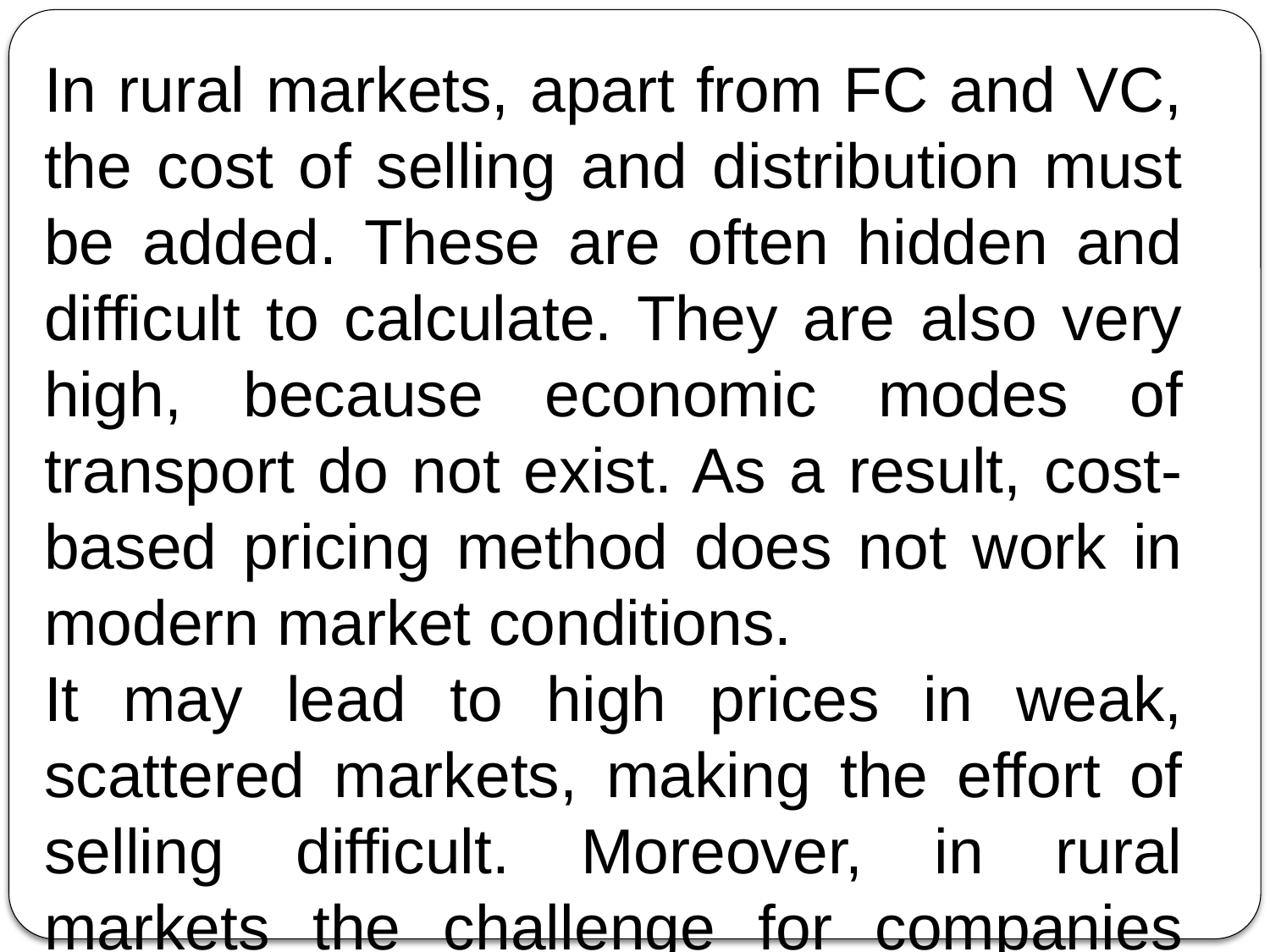

In rural markets, apart from FC and VC, the cost of selling and distribution must be added. These are often hidden and difficult to calculate. They are also very high, because economic modes of transport do not exist. As a result, cost-based pricing method does not work in modern market conditions.
It may lead to high prices in weak, scattered markets, making the effort of selling difficult. Moreover, in rural markets the challenge for companies and brands is to establish themselves.